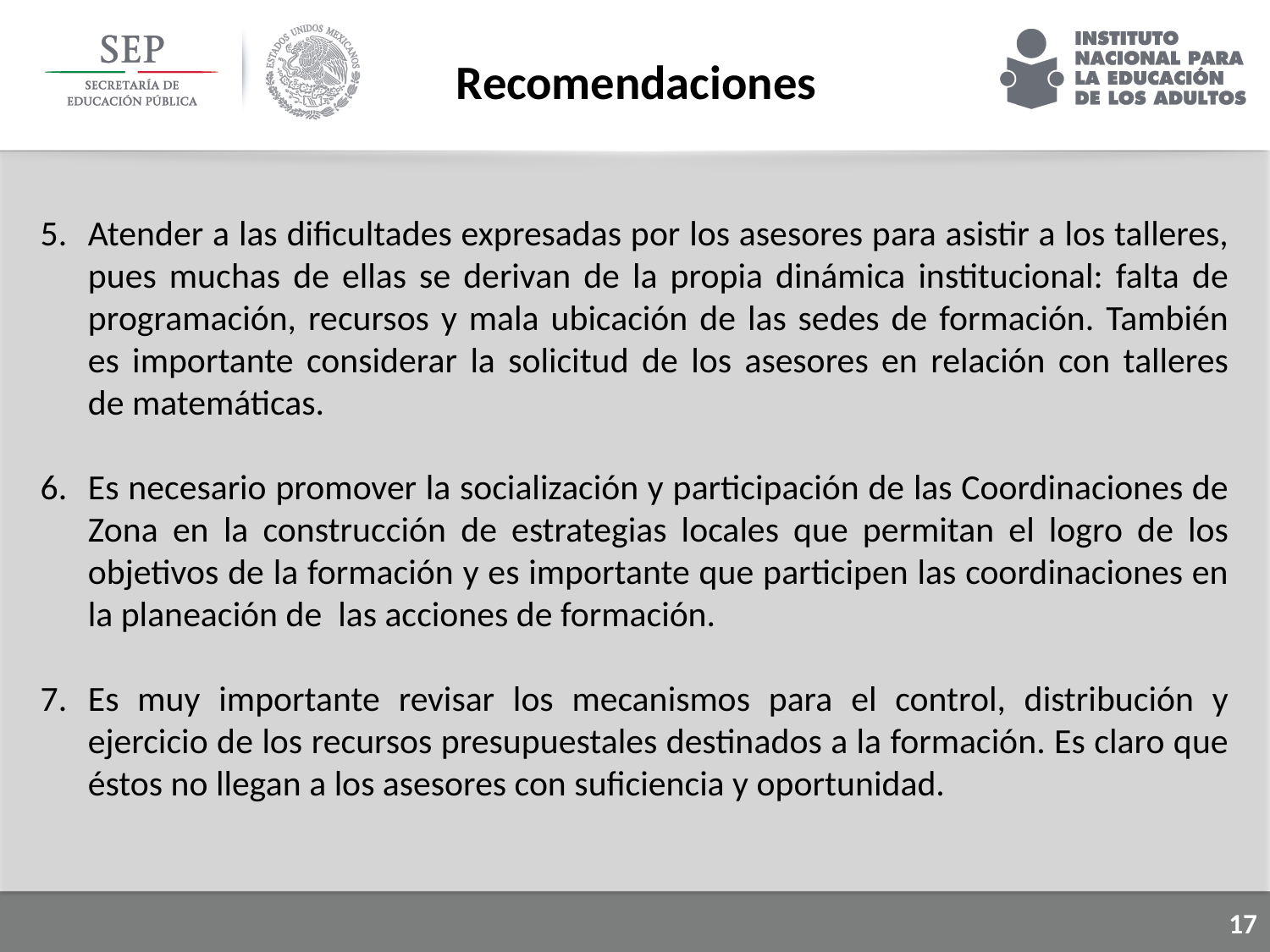

Recomendaciones

Atender a las dificultades expresadas por los asesores para asistir a los talleres, pues muchas de ellas se derivan de la propia dinámica institucional: falta de programación, recursos y mala ubicación de las sedes de formación. También es importante considerar la solicitud de los asesores en relación con talleres
de matemáticas.

Es necesario promover la socialización y participación de las Coordinaciones de Zona en la construcción de estrategias locales que permitan el logro de los objetivos de la formación y es importante que participen las coordinaciones en la planeación de  las acciones de formación.

Es muy importante revisar los mecanismos para el control, distribución y ejercicio de los recursos presupuestales destinados a la formación. Es claro que éstos no llegan a los asesores con suficiencia y oportunidad.

17